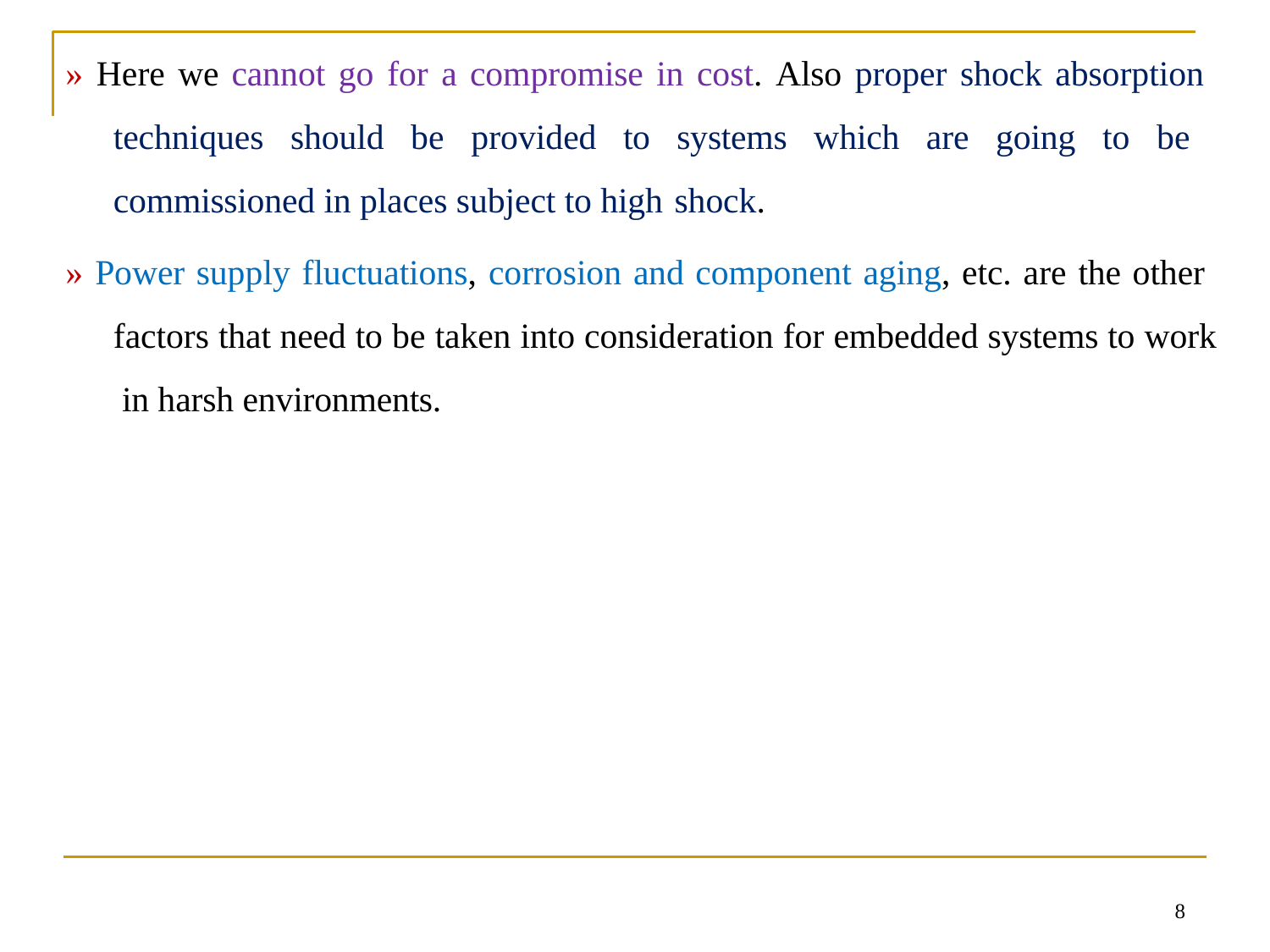

» Here we cannot go for a compromise in cost. Also proper shock absorption  techniques should be provided to systems which are going to be  commissioned in places subject to high shock.
» Power supply fluctuations, corrosion and component aging, etc. are the other  factors that need to be taken into consideration for embedded systems to work  in harsh environments.
8